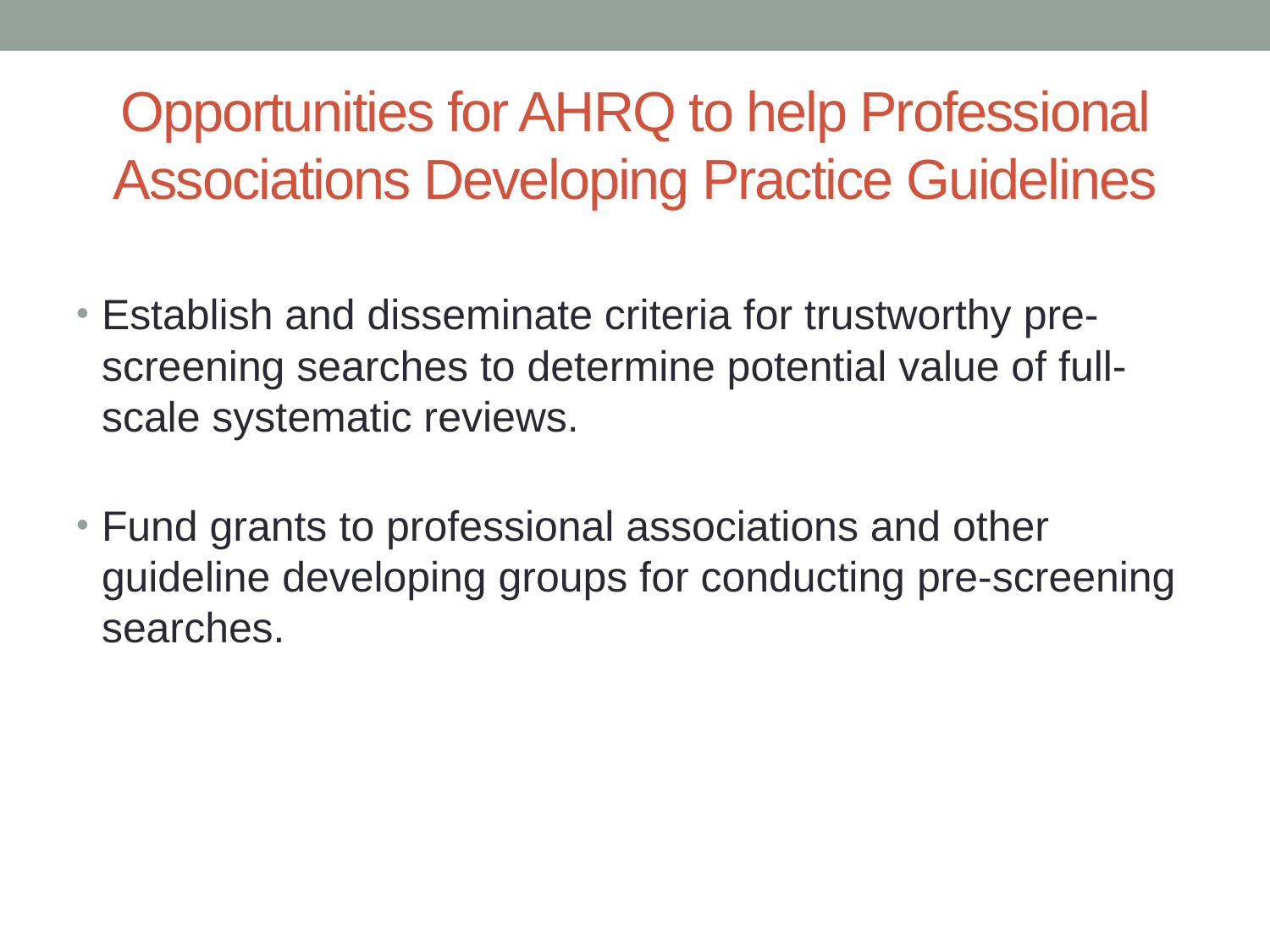

# Opportunities for AHRQ to help Professional Associations Developing Practice Guidelines

Establish and disseminate criteria for trustworthy pre-screening searches to determine potential value of full-scale systematic reviews.
Fund grants to professional associations and other guideline developing groups for conducting pre-screening searches.